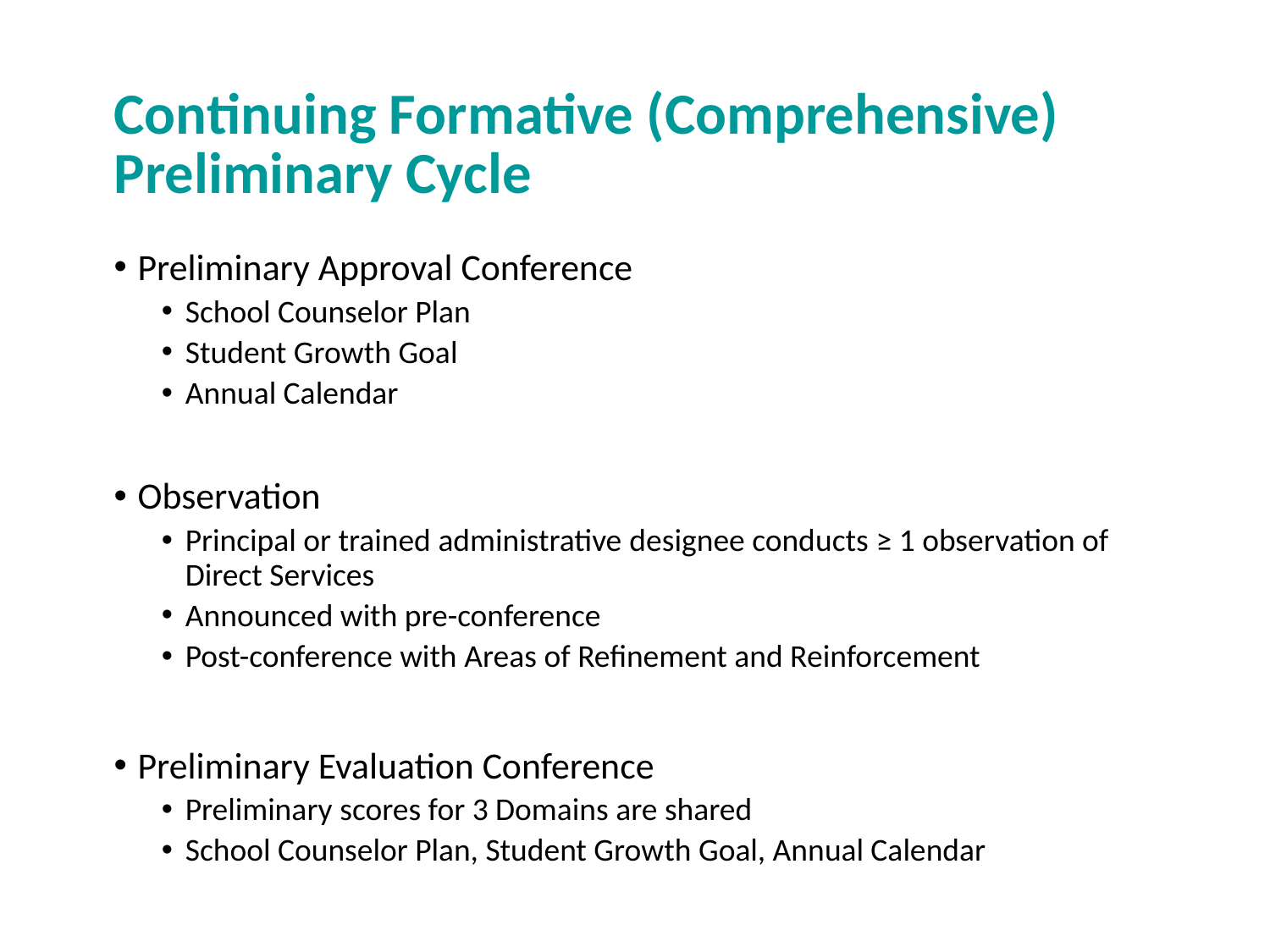

# Continuing Formative (Comprehensive) Preliminary Cycle
Preliminary Approval Conference
School Counselor Plan
Student Growth Goal
Annual Calendar

Observation
Principal or trained administrative designee conducts ≥ 1 observation of Direct Services
Announced with pre-conference
Post-conference with Areas of Refinement and Reinforcement

Preliminary Evaluation Conference
Preliminary scores for 3 Domains are shared
School Counselor Plan, Student Growth Goal, Annual Calendar